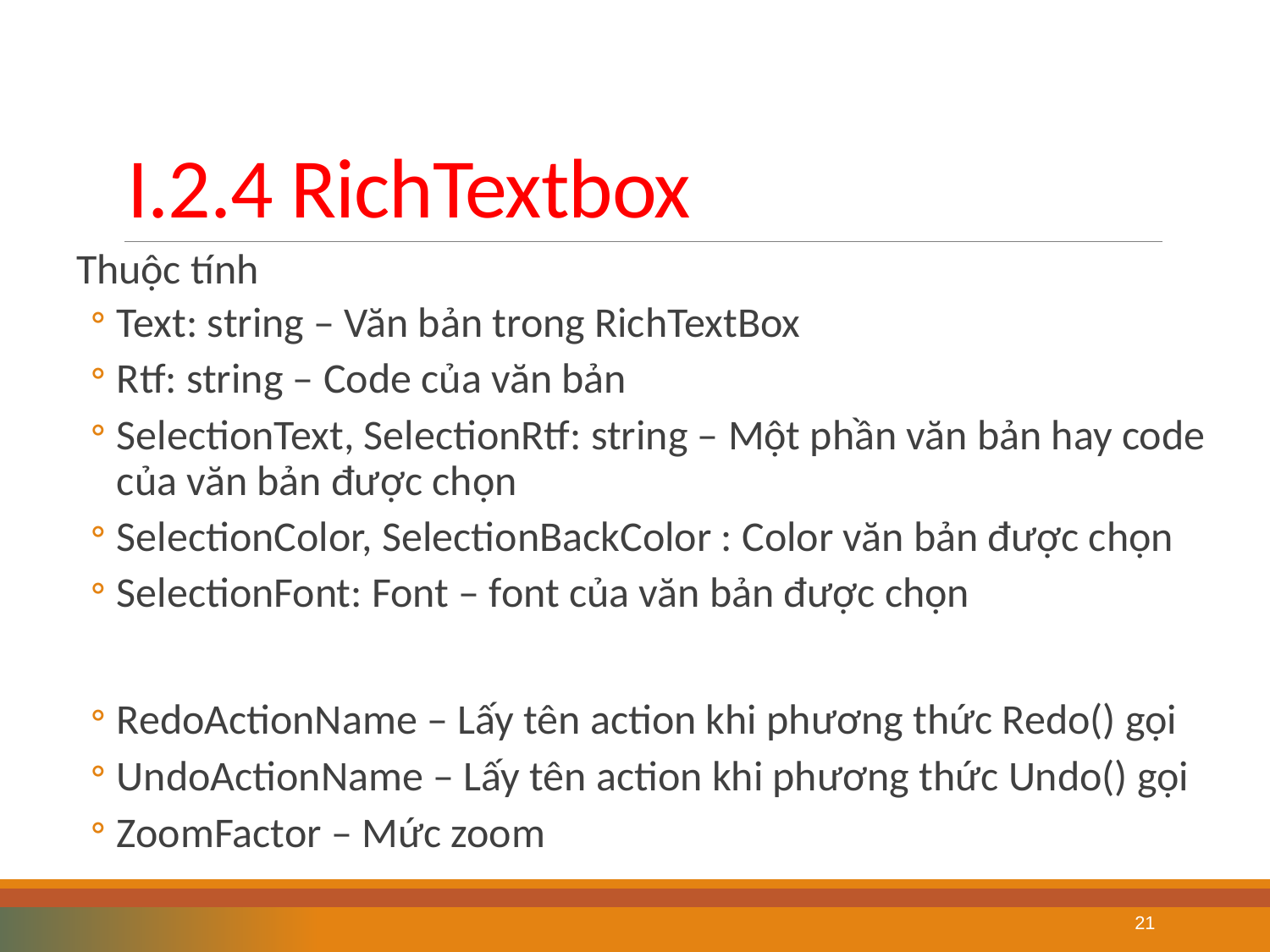

# I.2.4 RichTextbox
Thuộc tính
Text: string – Văn bản trong RichTextBox
Rtf: string – Code của văn bản
SelectionText, SelectionRtf: string – Một phần văn bản hay code của văn bản được chọn
SelectionColor, SelectionBackColor : Color văn bản được chọn
SelectionFont: Font – font của văn bản được chọn

RedoActionName – Lấy tên action khi phương thức Redo() gọi
UndoActionName – Lấy tên action khi phương thức Undo() gọi
ZoomFactor – Mức zoom

21